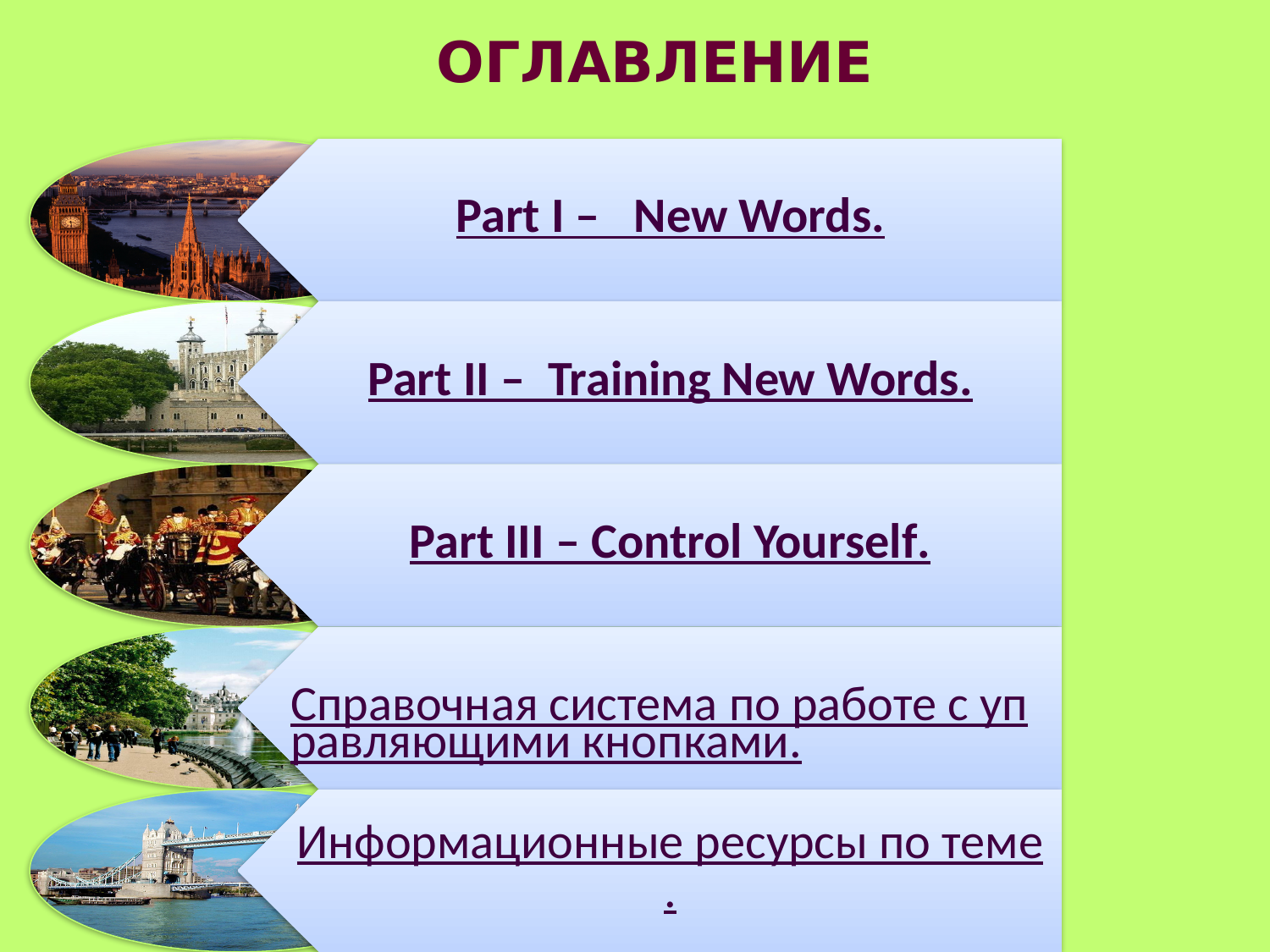

ОГЛАВЛЕНИЕ
Part I –   New Words.
Part II –  Training New Words.
Part III – Control Yourself.
Справочная система по работе с управляющими кнопками.
Информационные ресурсы по теме.